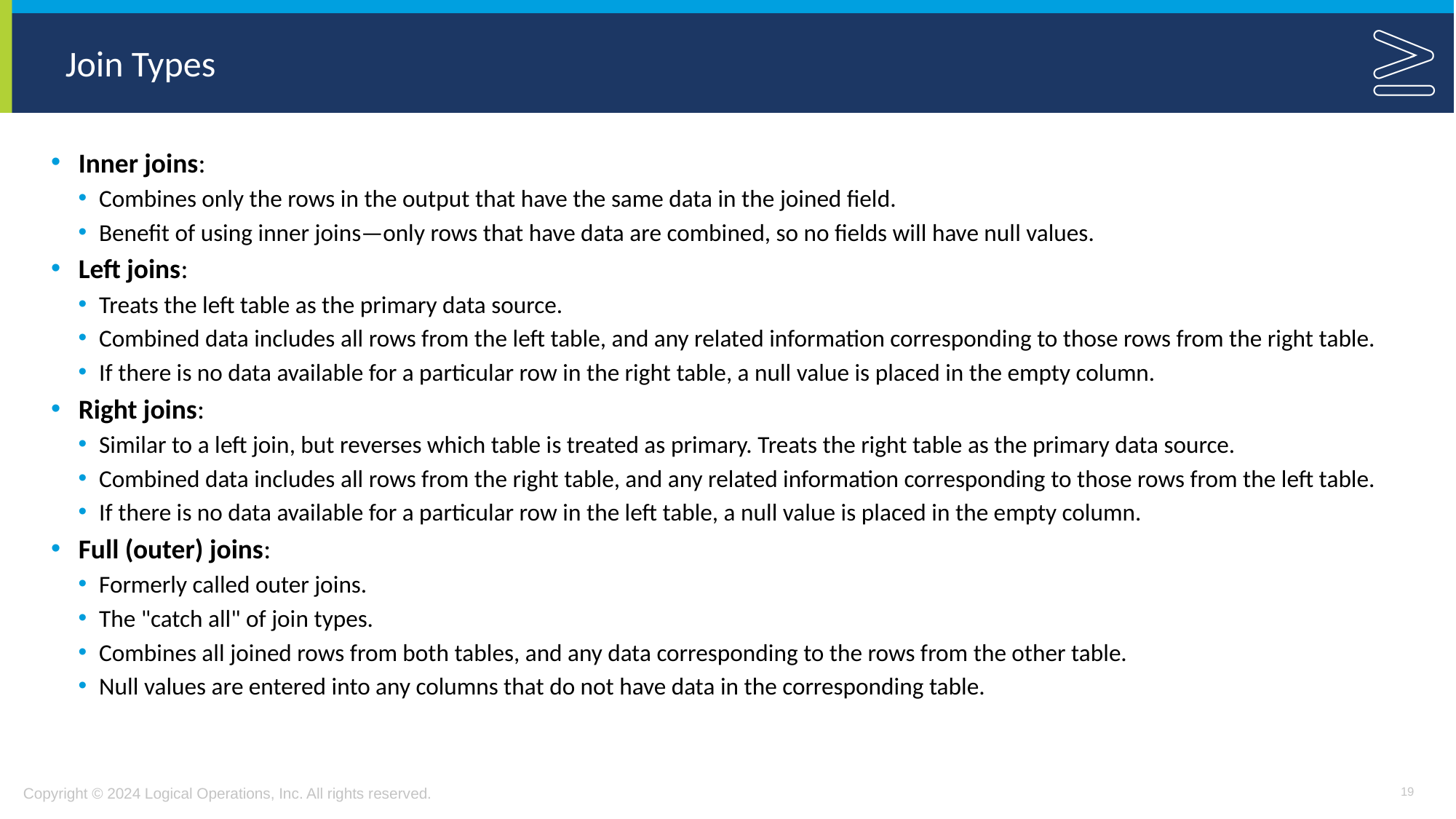

# Join Types
Inner joins:
Combines only the rows in the output that have the same data in the joined field.
Benefit of using inner joins—only rows that have data are combined, so no fields will have null values.
Left joins:
Treats the left table as the primary data source.
Combined data includes all rows from the left table, and any related information corresponding to those rows from the right table.
If there is no data available for a particular row in the right table, a null value is placed in the empty column.
Right joins:
Similar to a left join, but reverses which table is treated as primary. Treats the right table as the primary data source.
Combined data includes all rows from the right table, and any related information corresponding to those rows from the left table.
If there is no data available for a particular row in the left table, a null value is placed in the empty column.
Full (outer) joins:
Formerly called outer joins.
The "catch all" of join types.
Combines all joined rows from both tables, and any data corresponding to the rows from the other table.
Null values are entered into any columns that do not have data in the corresponding table.
19